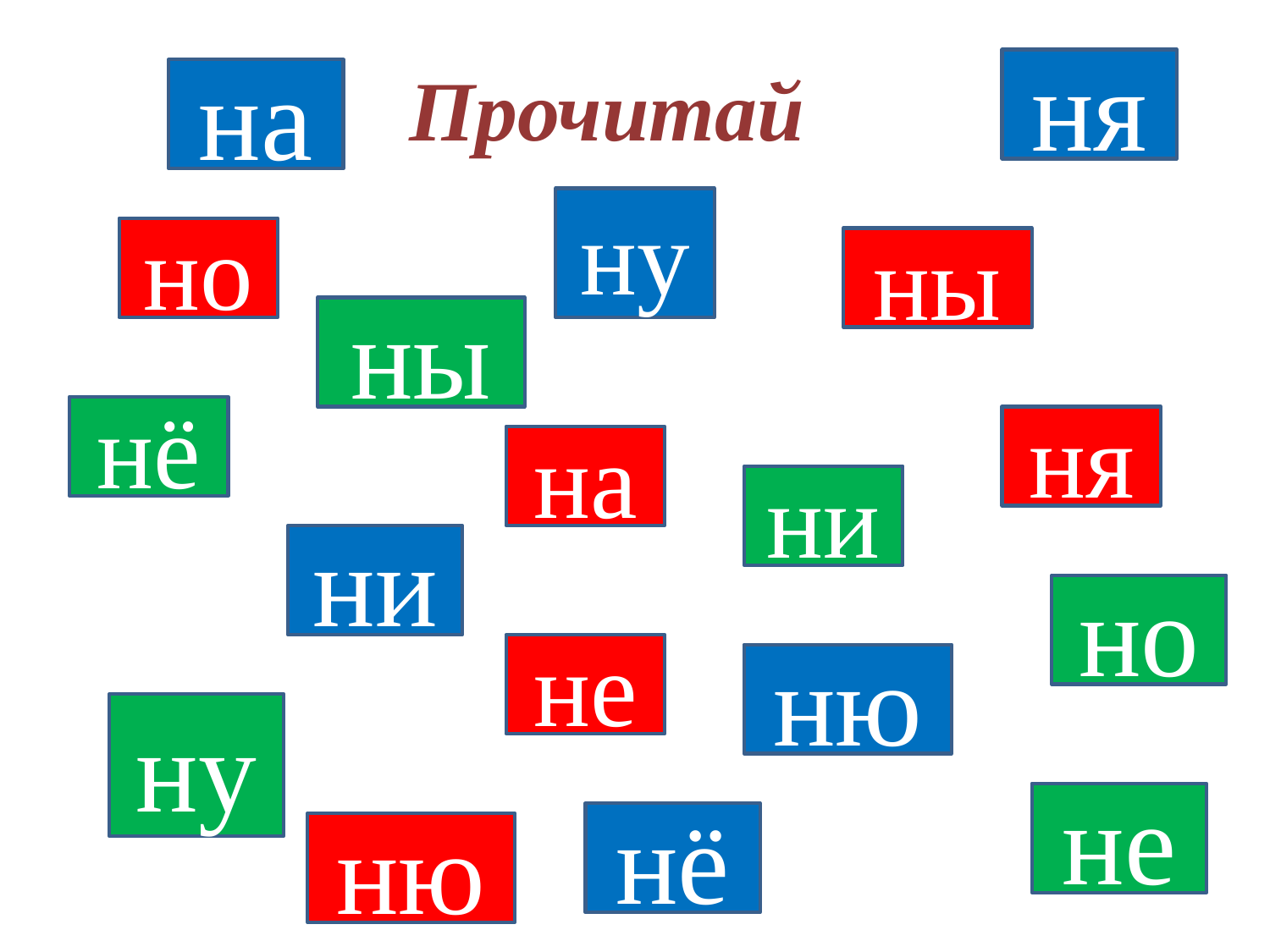

Прочитай
ня
на
ну
но
ны
ны
нё
ня
на
ни
ни
но
не
ню
ну
не
нё
ню